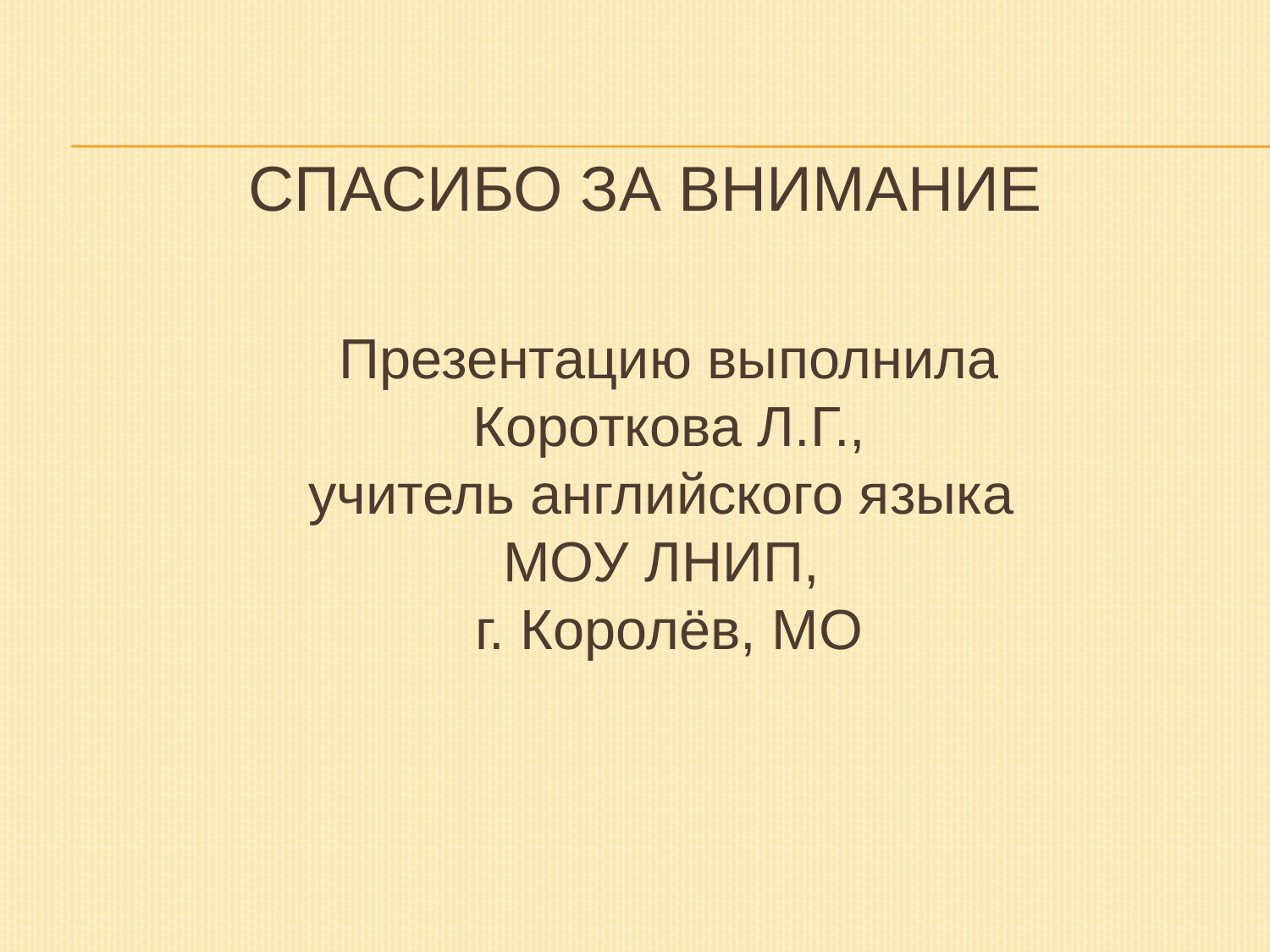

# Спасибо за внимание
	Презентацию выполнила
 Короткова Л.Г.,
учитель английского языка
МОУ ЛНИП,
г. Королёв, МО